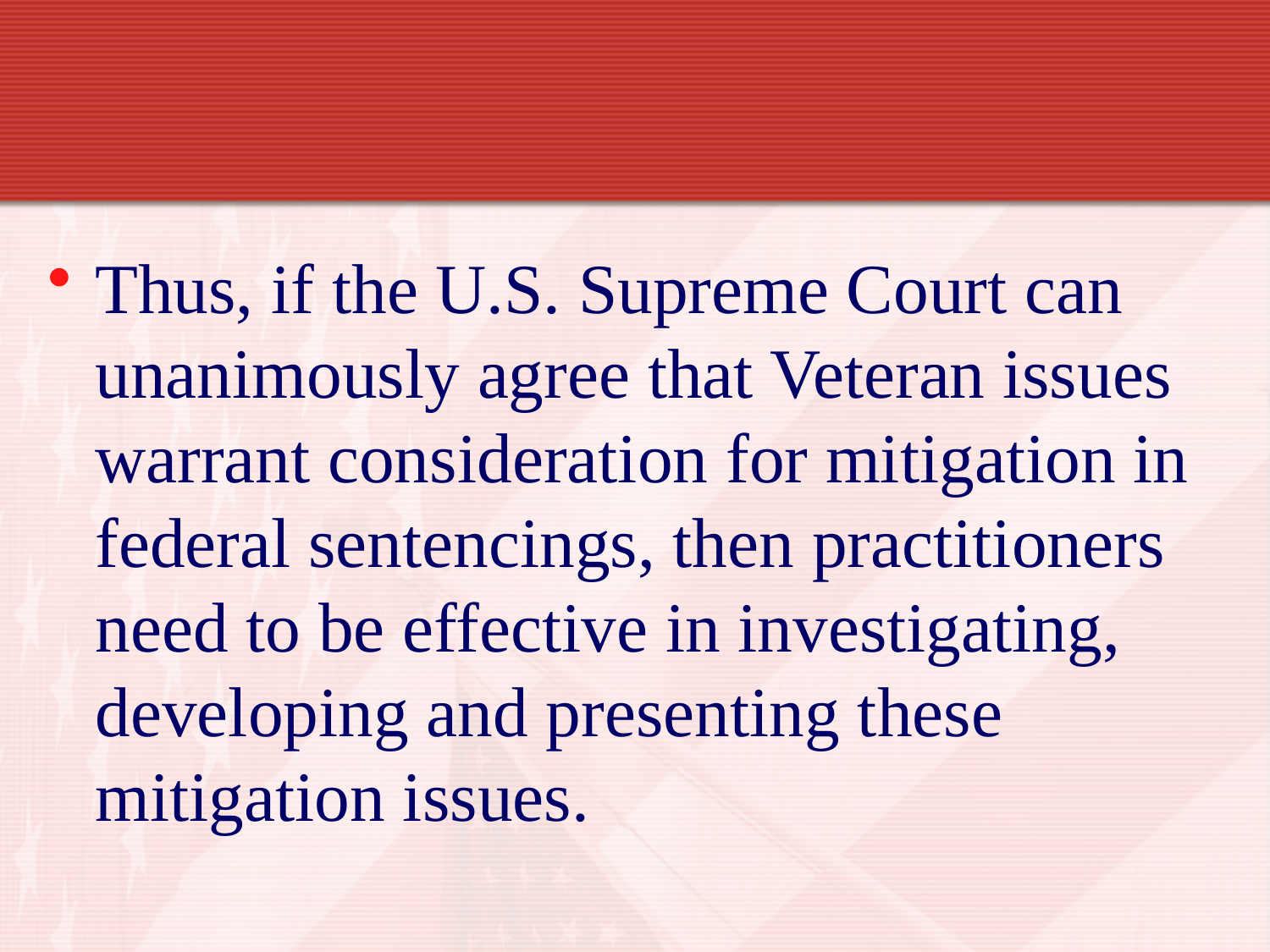

Thus, if the U.S. Supreme Court can unanimously agree that Veteran issues warrant consideration for mitigation in federal sentencings, then practitioners need to be effective in investigating, developing and presenting these mitigation issues.